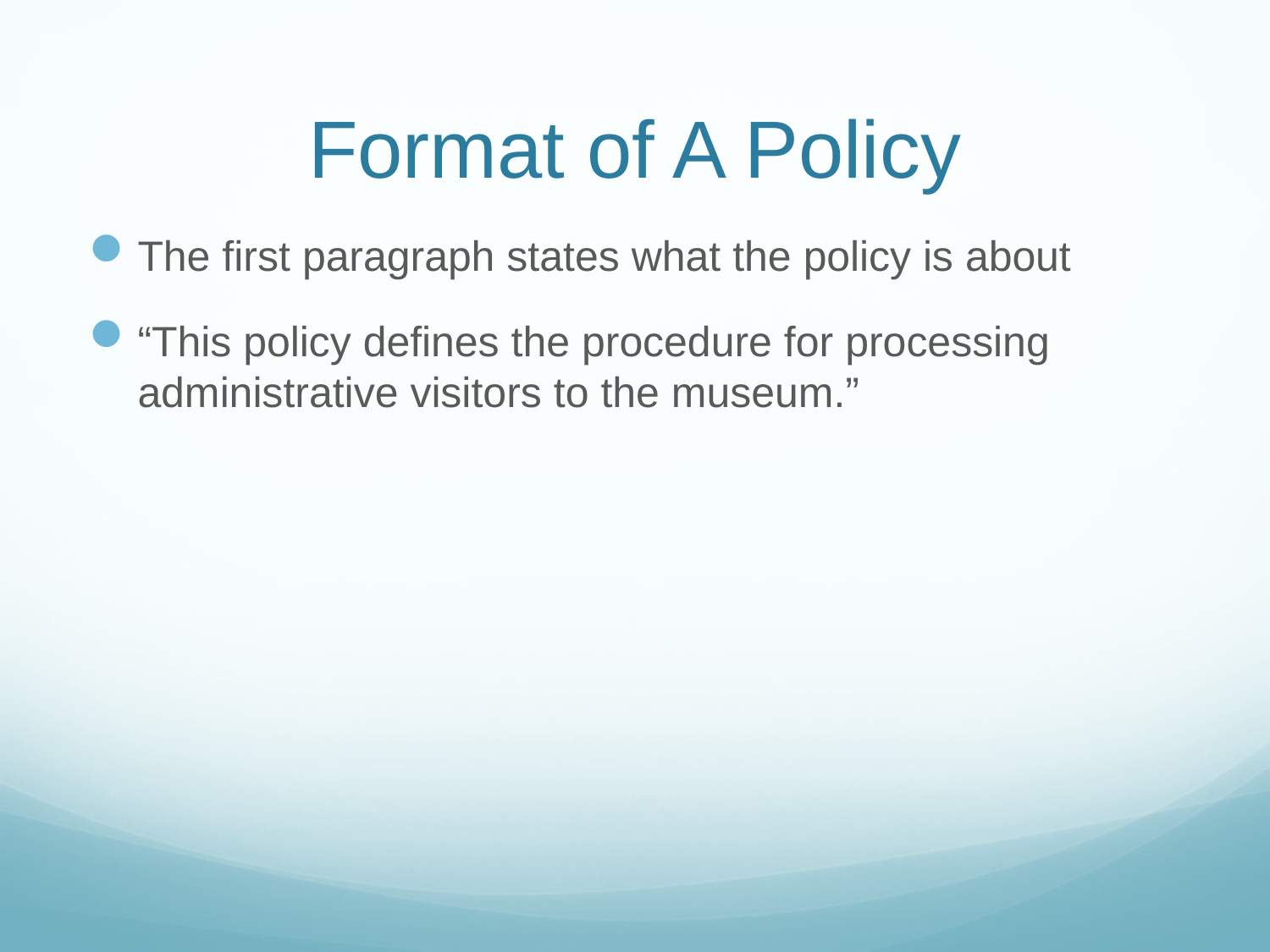

# Format of A Policy
The first paragraph states what the policy is about
“This policy defines the procedure for processing administrative visitors to the museum.”